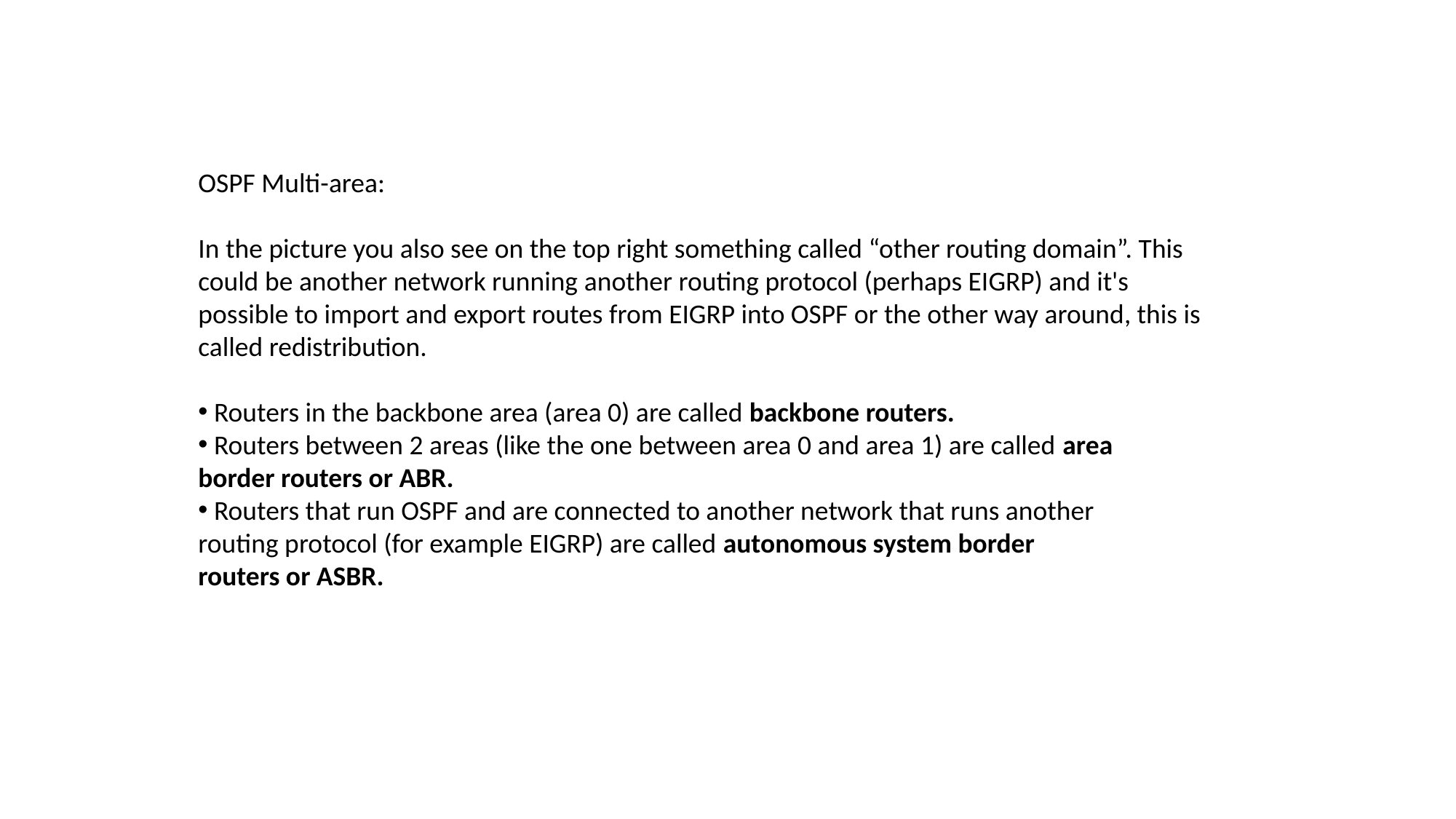

OSPF Multi-area:

In the picture you also see on the top right something called “other routing domain”. This
could be another network running another routing protocol (perhaps EIGRP) and it's
possible to import and export routes from EIGRP into OSPF or the other way around, this is
called redistribution.

 Routers in the backbone area (area 0) are called backbone routers.
 Routers between 2 areas (like the one between area 0 and area 1) are called area
border routers or ABR.
 Routers that run OSPF and are connected to another network that runs another
routing protocol (for example EIGRP) are called autonomous system border
routers or ASBR.